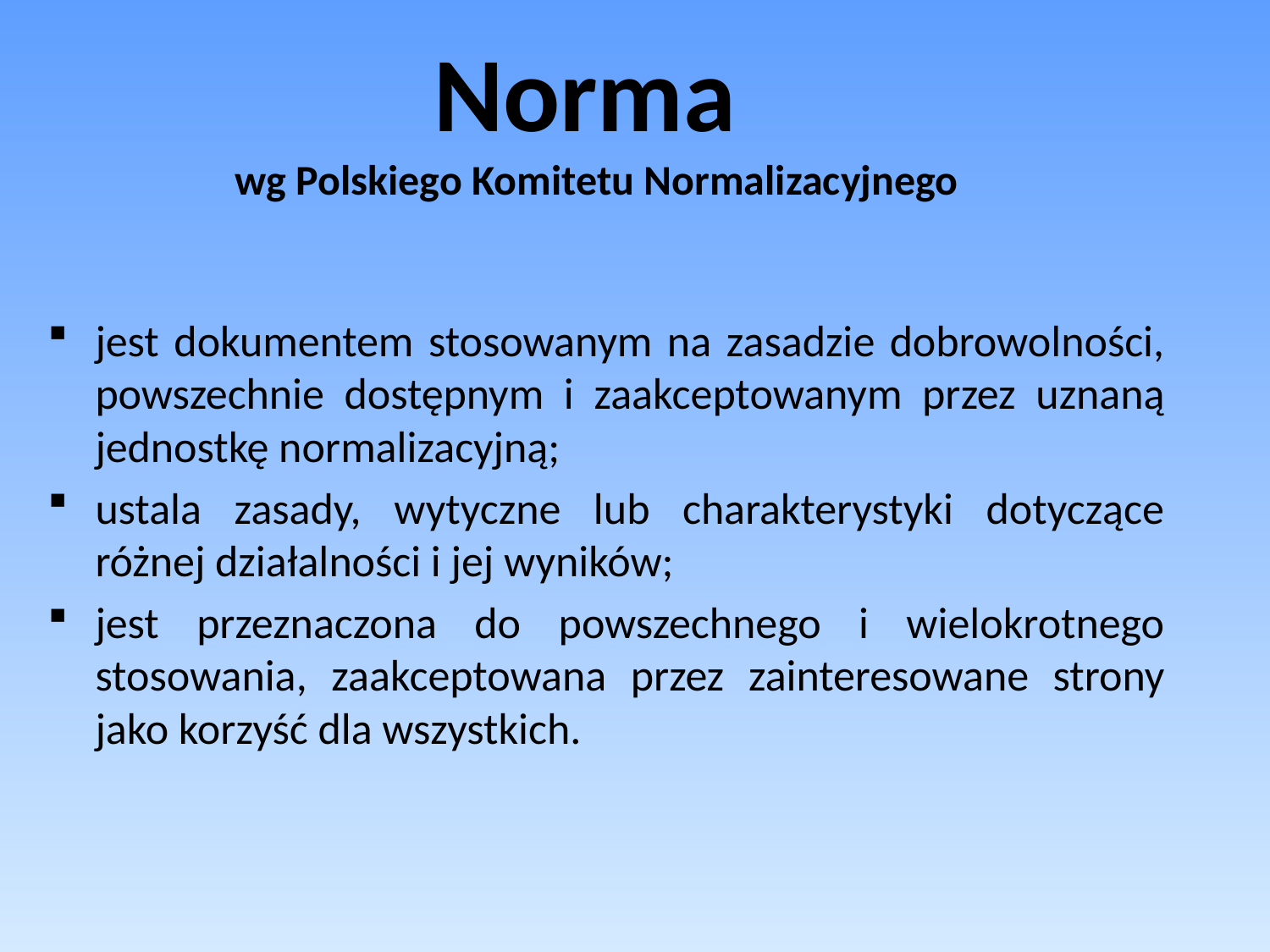

# Norma wg Polskiego Komitetu Normalizacyjnego
jest dokumentem stosowanym na zasadzie dobrowolności, powszechnie dostępnym i zaakceptowanym przez uznaną jednostkę normalizacyjną;
ustala zasady, wytyczne lub charakterystyki dotyczące różnej działalności i jej wyników;
jest przeznaczona do powszechnego i wielokrotnego stosowania, zaakceptowana przez zainteresowane strony jako korzyść dla wszystkich.